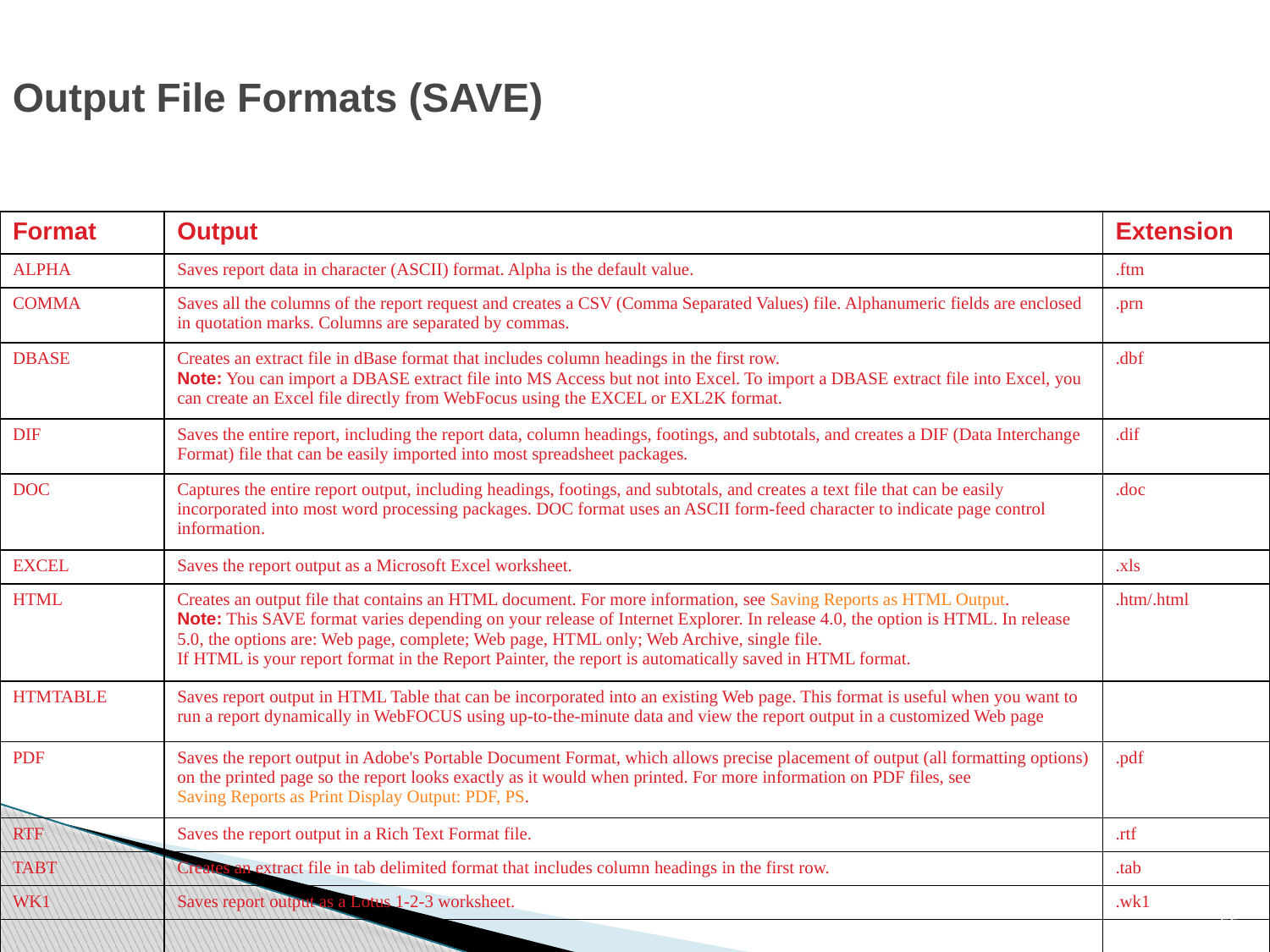

# Output File Formats (SAVE)
| Format | Output | Extension |
| --- | --- | --- |
| ALPHA | Saves report data in character (ASCII) format. Alpha is the default value. | .ftm |
| COMMA | Saves all the columns of the report request and creates a CSV (Comma Separated Values) file. Alphanumeric fields are enclosed in quotation marks. Columns are separated by commas. | .prn |
| DBASE | Creates an extract file in dBase format that includes column headings in the first row. Note: You can import a DBASE extract file into MS Access but not into Excel. To import a DBASE extract file into Excel, you can create an Excel file directly from WebFocus using the EXCEL or EXL2K format. | .dbf |
| DIF | Saves the entire report, including the report data, column headings, footings, and subtotals, and creates a DIF (Data Interchange Format) file that can be easily imported into most spreadsheet packages. | .dif |
| DOC | Captures the entire report output, including headings, footings, and subtotals, and creates a text file that can be easily incorporated into most word processing packages. DOC format uses an ASCII form‑feed character to indicate page control information. | .doc |
| EXCEL | Saves the report output as a Microsoft Excel worksheet. | .xls |
| HTML | Creates an output file that contains an HTML document. For more information, see Saving Reports as HTML Output. Note: This SAVE format varies depending on your release of Internet Explorer. In release 4.0, the option is HTML. In release 5.0, the options are: Web page, complete; Web page, HTML only; Web Archive, single file. If HTML is your report format in the Report Painter, the report is automatically saved in HTML format. | .htm/.html |
| HTMTABLE | Saves report output in HTML Table that can be incorporated into an existing Web page. This format is useful when you want to run a report dynamically in WebFOCUS using up‑to‑the‑minute data and view the report output in a customized Web page |  |
| PDF | Saves the report output in Adobe's Portable Document Format, which allows precise placement of output (all formatting options) on the printed page so the report looks exactly as it would when printed. For more information on PDF files, see Saving Reports as Print Display Output: PDF, PS. | .pdf |
| RTF | Saves the report output in a Rich Text Format file. | .rtf |
| TABT | Creates an extract file in tab delimited format that includes column headings in the first row. | .tab |
| WK1 | Saves report output as a Lotus 1-2-3 worksheet. | .wk1 |
|  |  |  |
55